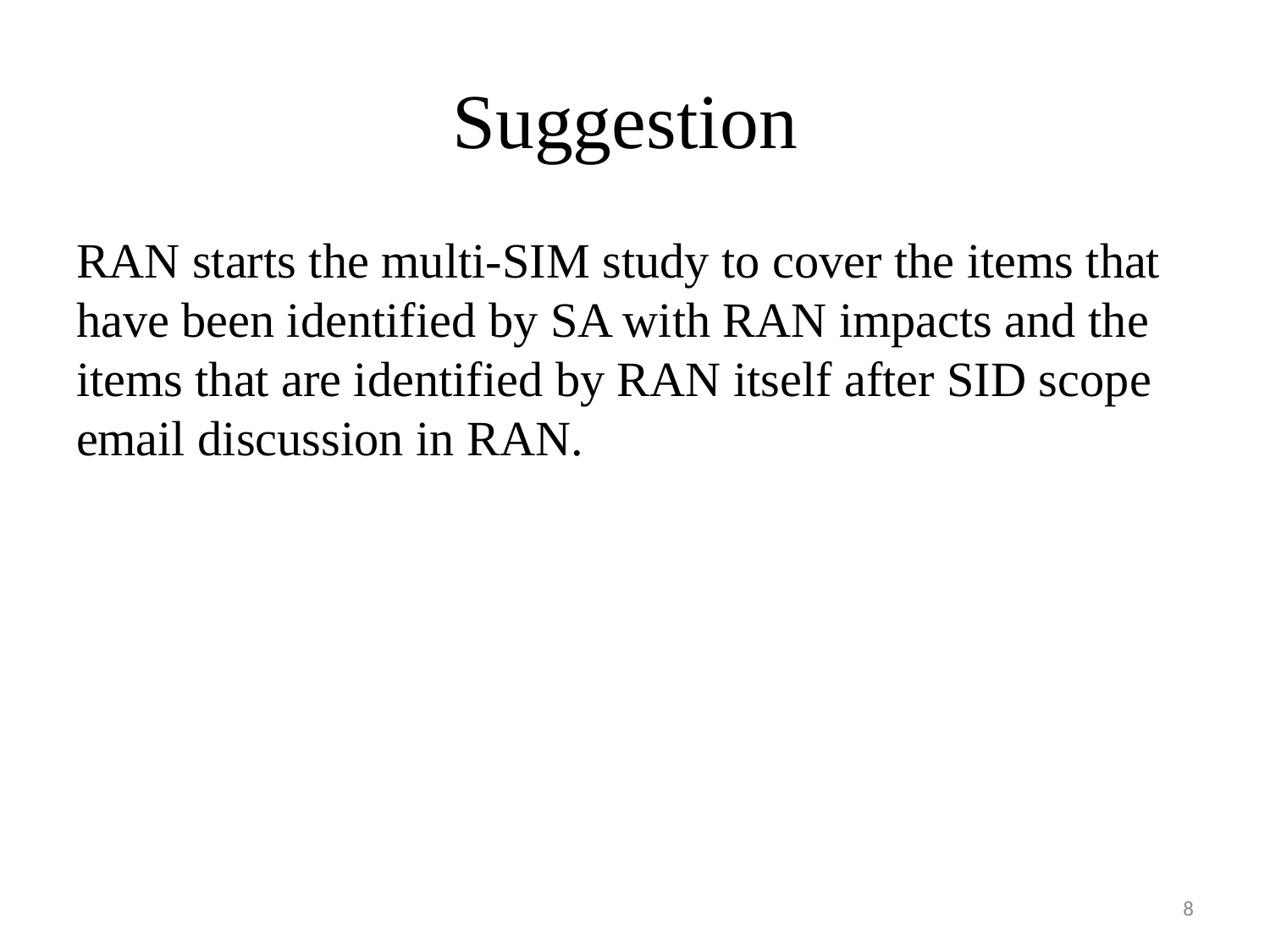

# Suggestion
RAN starts the multi-SIM study to cover the items that have been identified by SA with RAN impacts and the items that are identified by RAN itself after SID scope  email discussion in RAN.
8